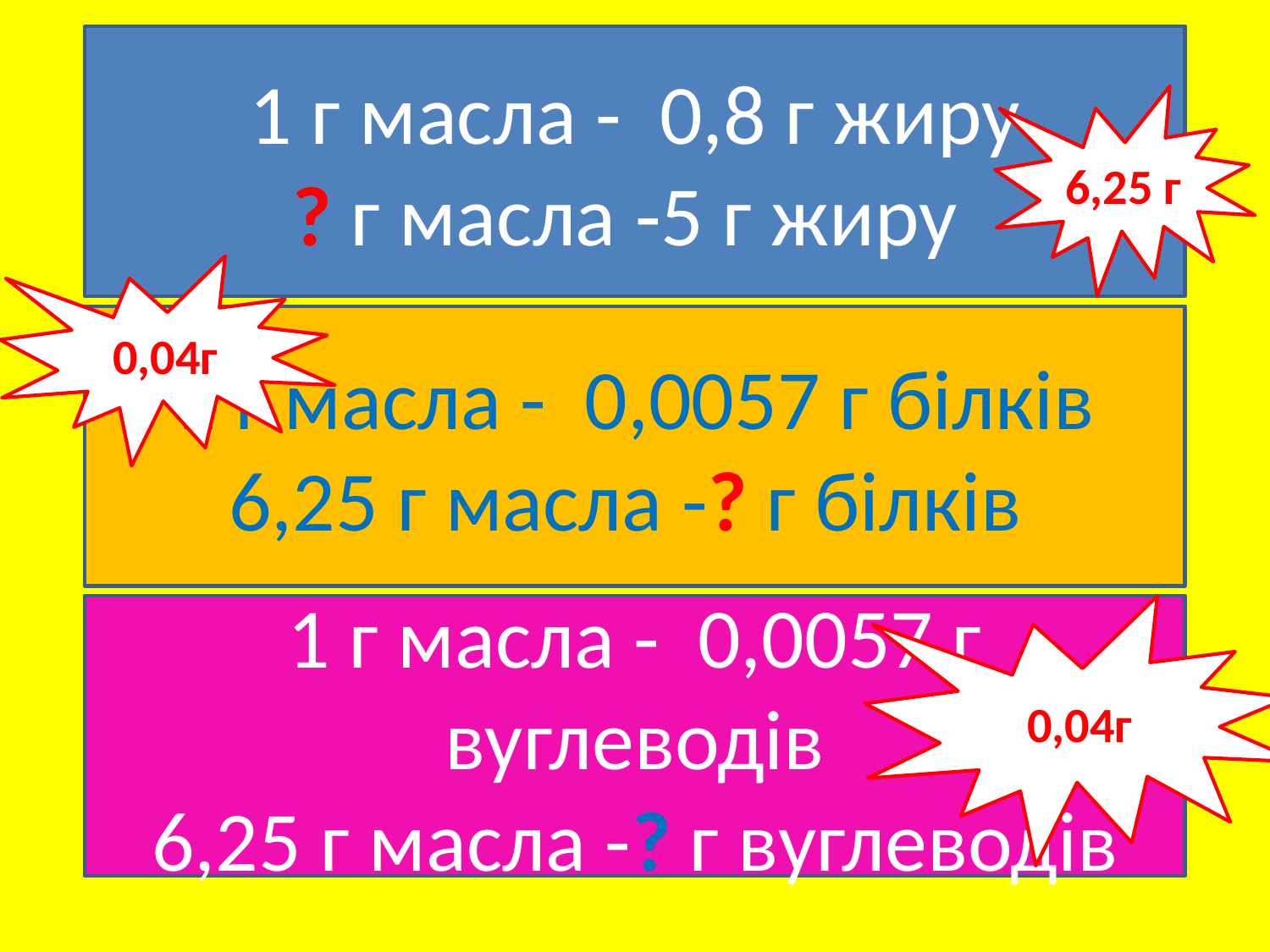

1 г масла -  0,8 г жиру
? г масла -5 г жиру
6,25 г
0,04г
1 г масла -  0,0057 г білків
6,25 г масла -? г білків
1 г масла -  0,0057 г вуглеводів
6,25 г масла -? г вуглеводів
0,04г